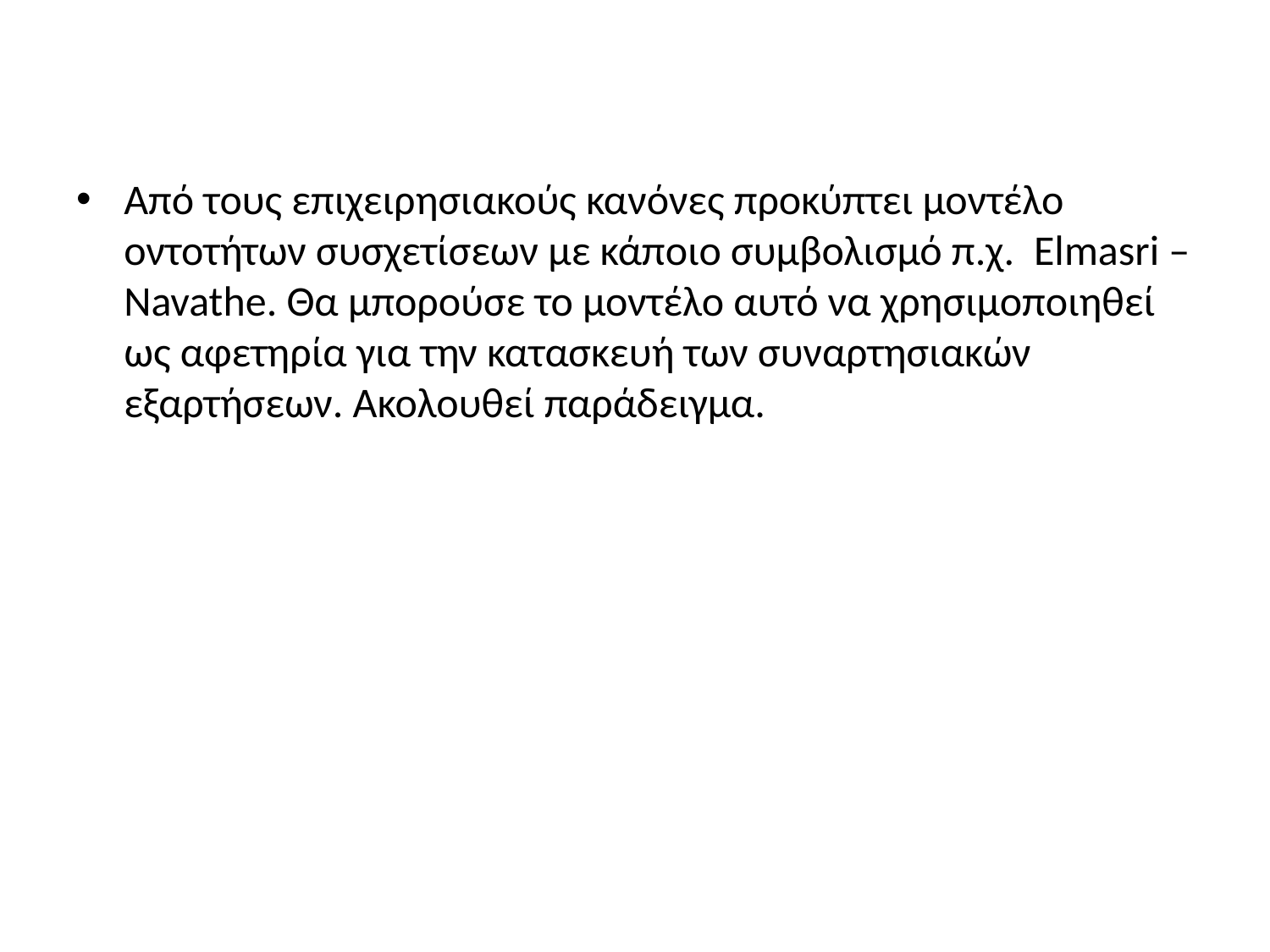

#
Από τους επιχειρησιακούς κανόνες προκύπτει μοντέλο οντοτήτων συσχετίσεων με κάποιο συμβολισμό π.χ.  Elmasri – Navathe. Θα μπορούσε το μοντέλο αυτό να χρησιμοποιηθεί ως αφετηρία για την κατασκευή των συναρτησιακών εξαρτήσεων. Ακολουθεί παράδειγμα.